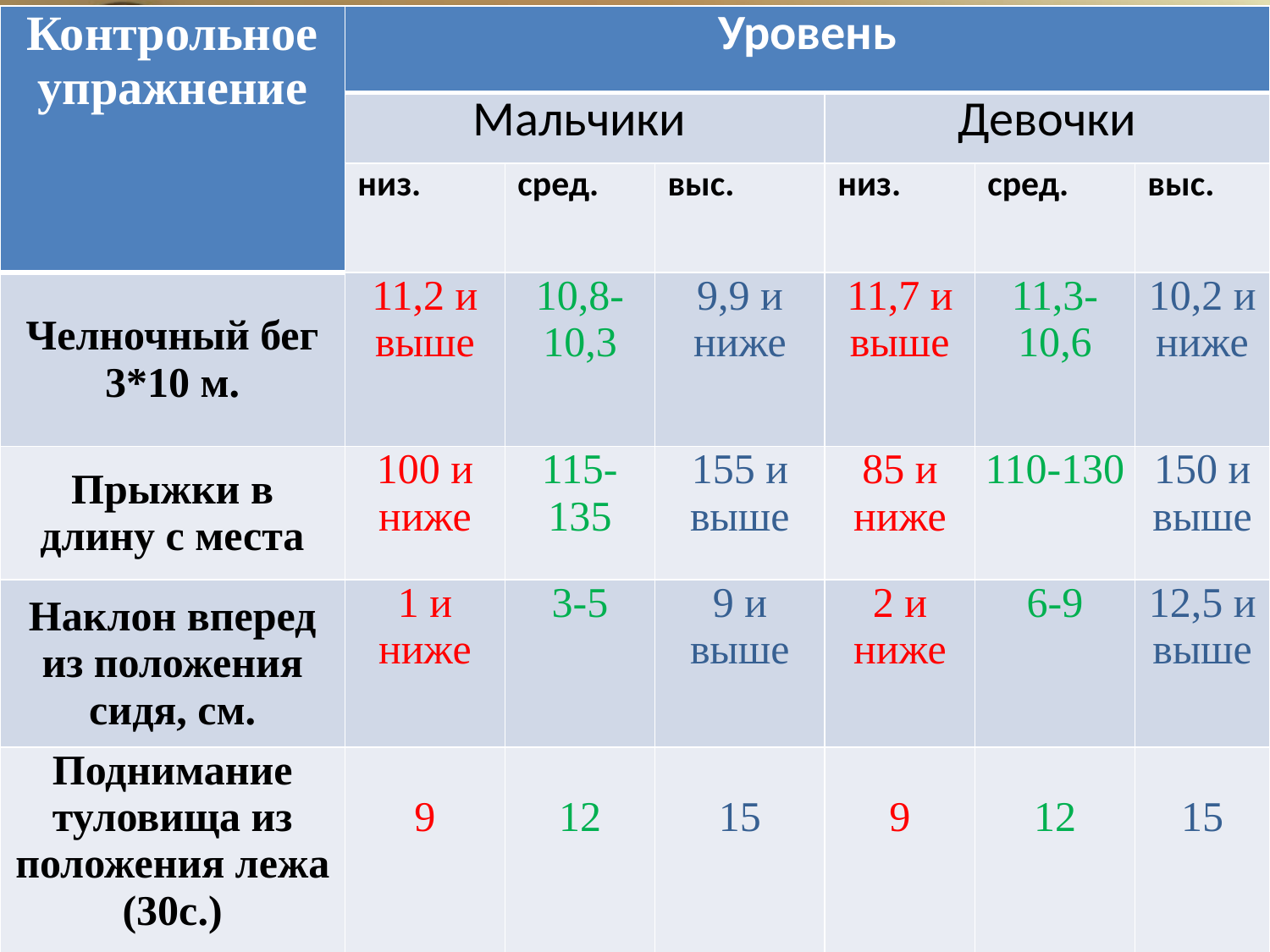

| Контрольное упражнение | Уровень |  |  |  |  |  |
| --- | --- | --- | --- | --- | --- | --- |
|  | Мальчики |  |  | Девочки |  |  |
|  | низ. | сред. | выс. | низ. | сред. | выс. |
| Челночный бег 3\*10 м. | 11,2 и выше | 10,8-10,3 | 9,9 и ниже | 11,7 и выше | 11,3-10,6 | 10,2 и ниже |
| Прыжки в длину с места | 100 и ниже | 115-135 | 155 и выше | 85 и ниже | 110-130 | 150 и выше |
| Наклон вперед из положения сидя, см. | 1 и ниже | 3-5 | 9 и выше | 2 и ниже | 6-9 | 12,5 и выше |
| Поднимание туловища из положения лежа (30с.) | 9 | 12 | 15 | 9 | 12 | 15 |
#